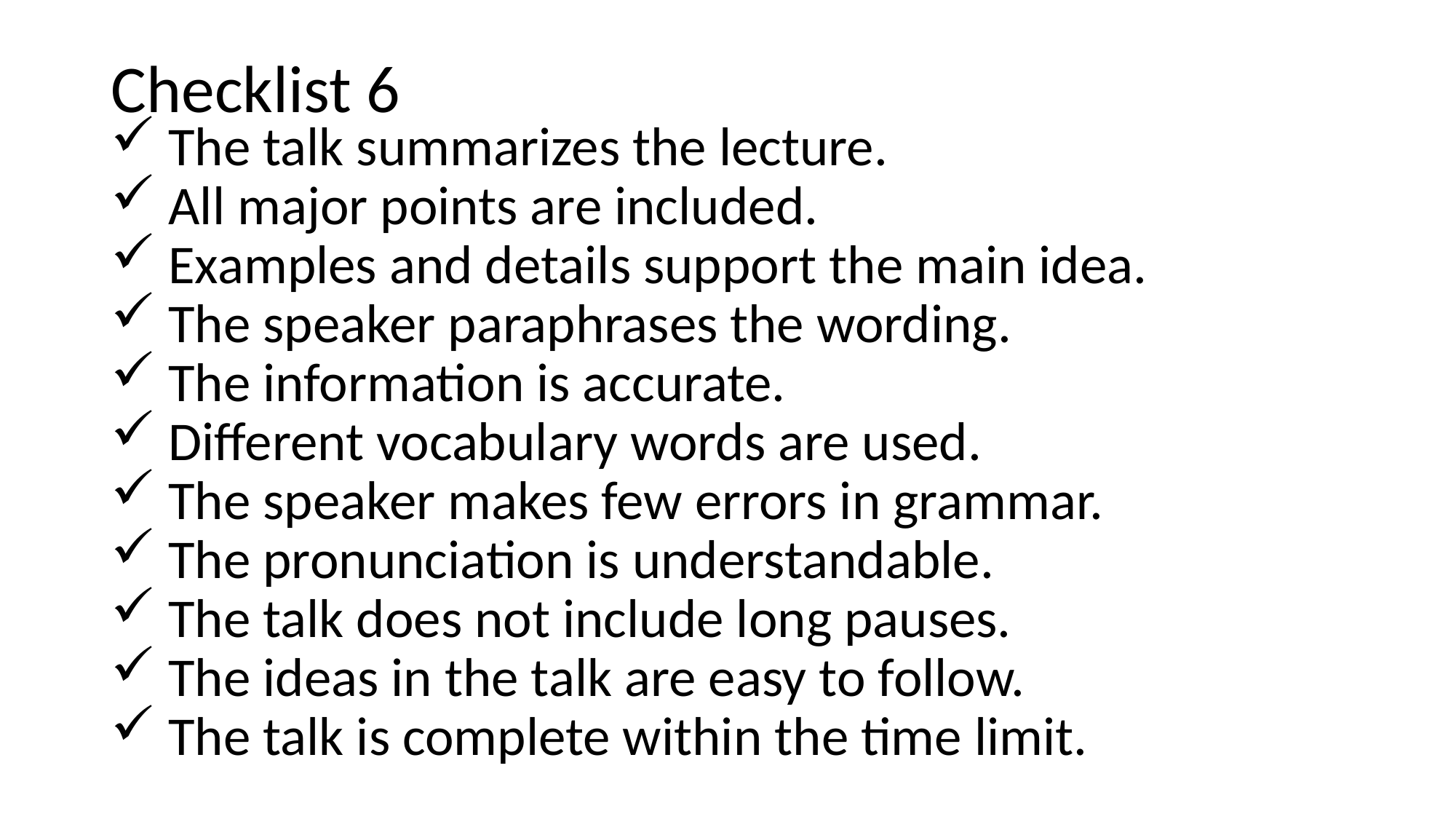

# Checklist 6
 The talk summarizes the lecture.
 All major points are included.
 Examples and details support the main idea.
 The speaker paraphrases the wording.
 The information is accurate.
 Different vocabulary words are used.
 The speaker makes few errors in grammar.
 The pronunciation is understandable.
 The talk does not include long pauses.
 The ideas in the talk are easy to follow.
 The talk is complete within the time limit.